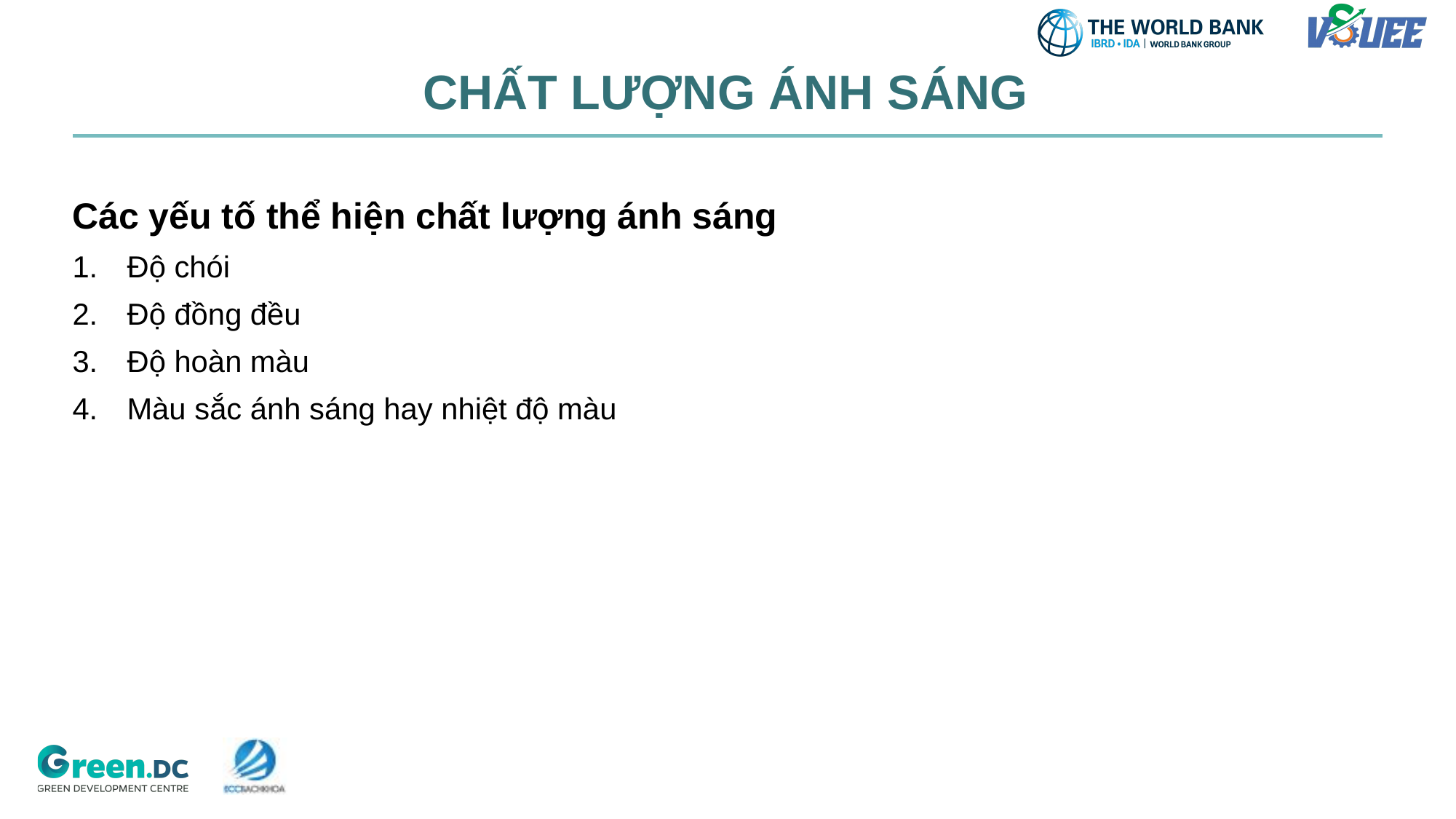

# CHẤT LƯỢNG ÁNH SÁNG
Các yếu tố thể hiện chất lượng ánh sáng
Độ chói
Độ đồng đều
Độ hoàn màu
Màu sắc ánh sáng hay nhiệt độ màu